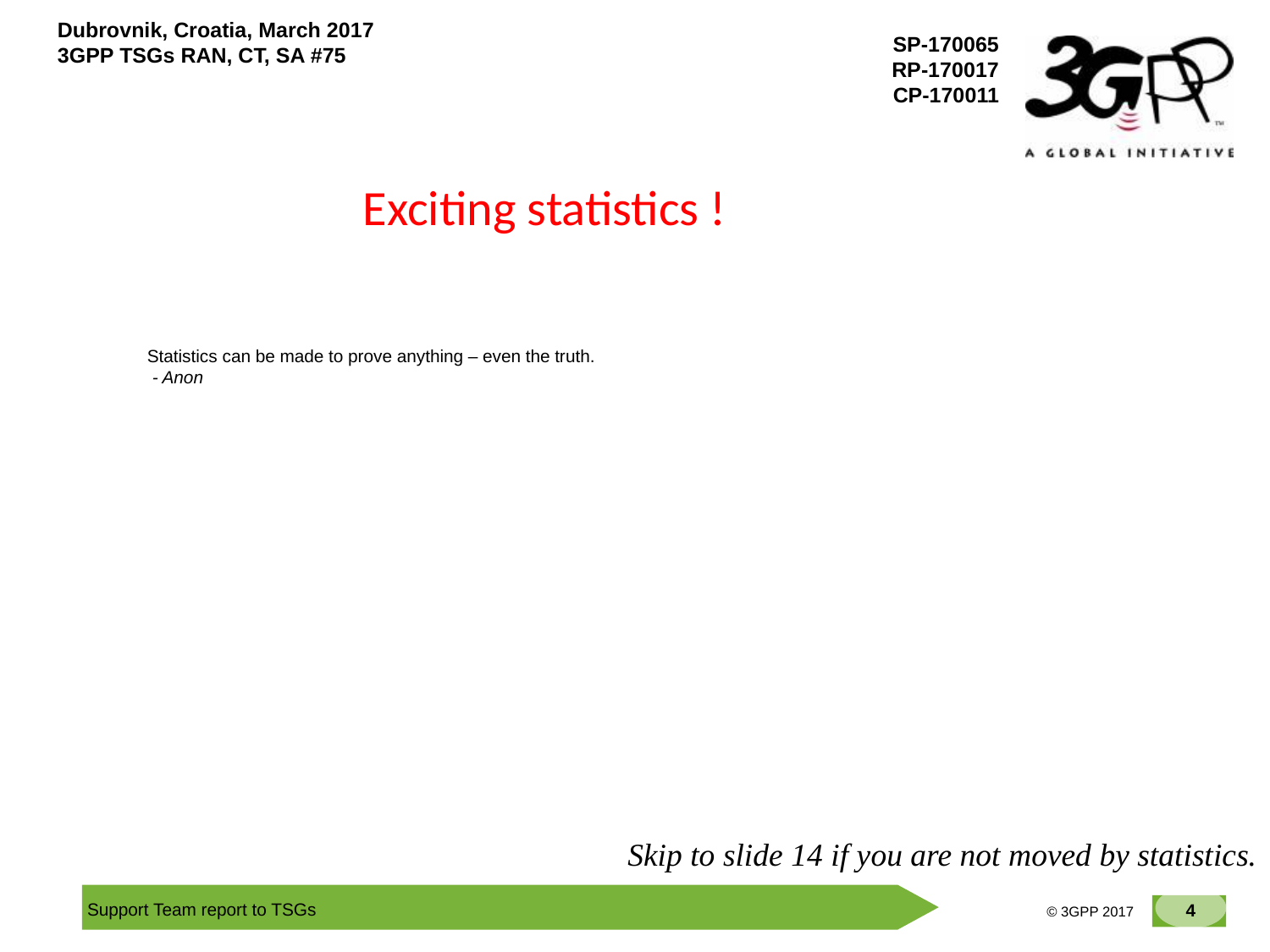

Exciting statistics !
Statistics can be made to prove anything – even the truth.
 - Anon
Skip to slide 14 if you are not moved by statistics.